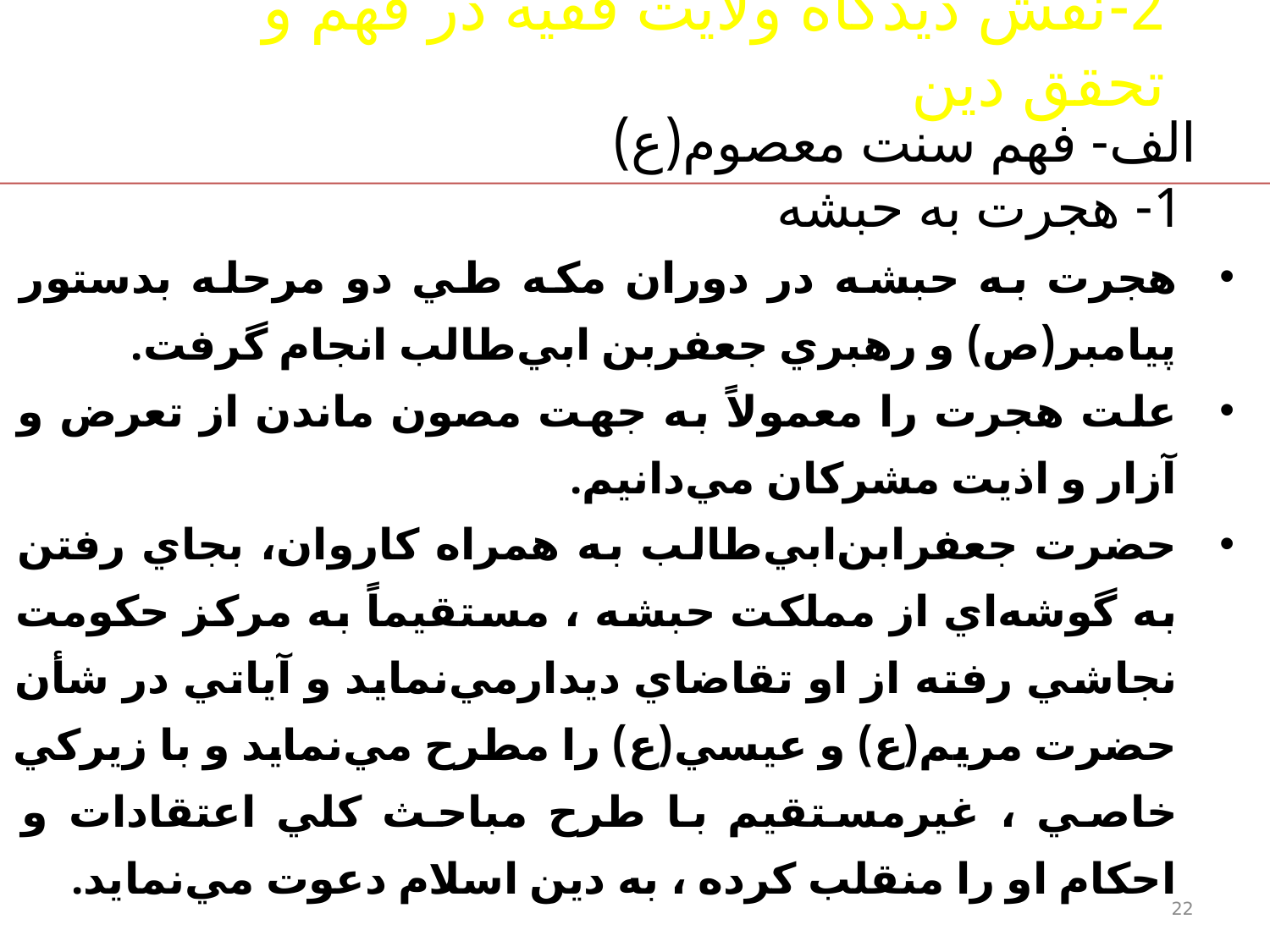

2-نقش ديدگاه ولايت فقيه در فهم و تحقق دين
# الف- فهم سنت معصوم(ع) 1- هجرت به حبشه

هجرت به حبشه در دوران مكه طي دو مرحله بدستور پيامبر(ص) و رهبري جعفربن ابي‌طالب انجام گرفت.
علت هجرت را معمولاً به جهت مصون ماندن از تعرض و آزار و اذيت مشركان مي‌دانيم.
حضرت جعفرابن‌ابي‌طالب به همراه كاروان، بجاي رفتن به گوشه‌اي از مملكت حبشه ، مستقيماً به مركز حكومت نجاشي رفته از او تقاضاي ديدار‌مي‌نمايد و آياتي در شأن حضرت مريم(ع) و عيسي(ع) را مطرح مي‌نمايد و با زيركي خاصي ، غيرمستقيم با طرح مباحث كلي اعتقادات و احكام او را منقلب كرده ، به دين اسلام دعوت مي‌نمايد.
22